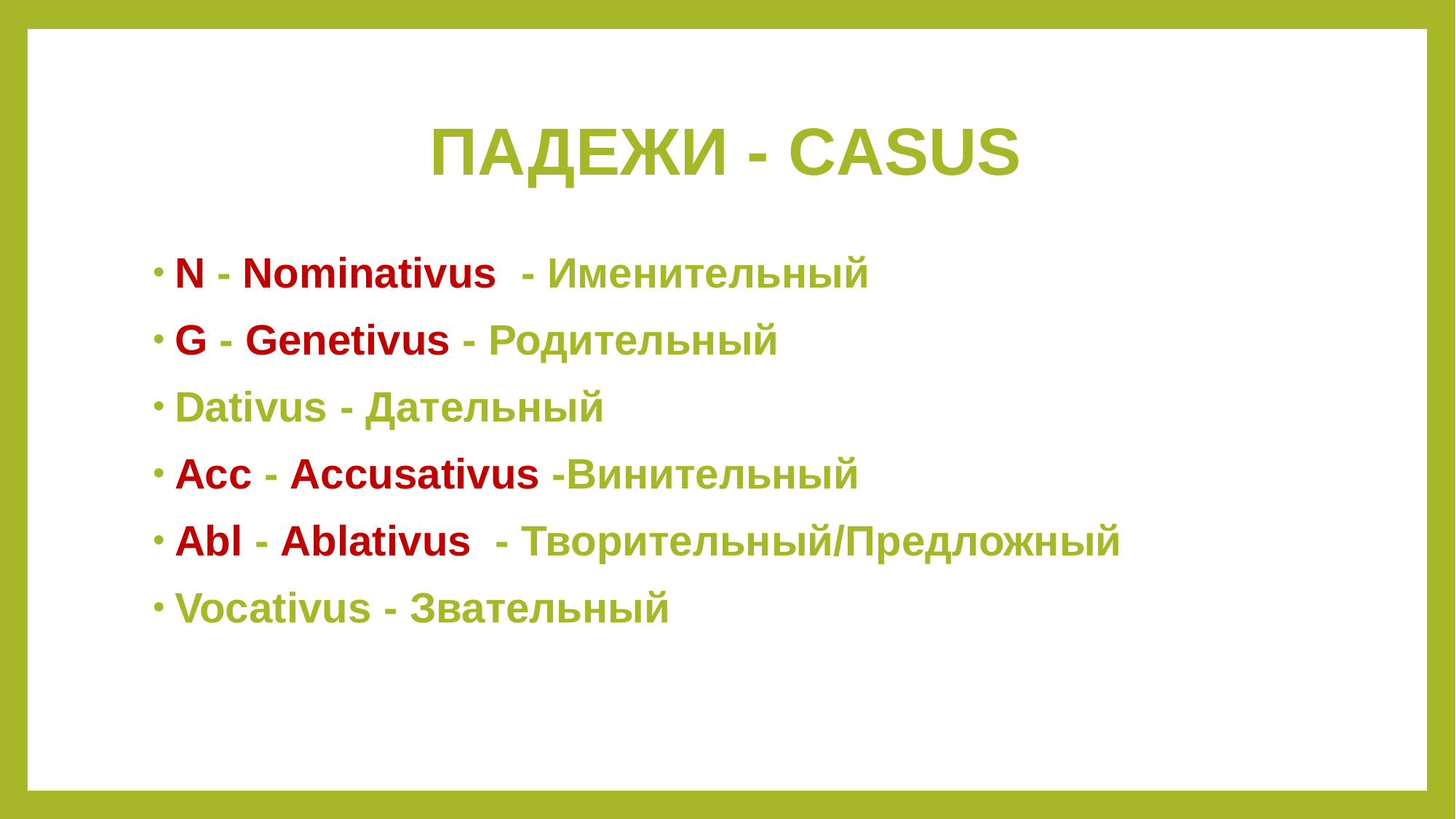

# ПАДЕЖИ - CASUS
N - Nominativus  - Именительный
G - Genetivus - Родительный
Dativus - Дательный
Acc - Accusativus -Винительный
Abl - Ablativus  - Творительный/Предложный
Vocativus - Звательный